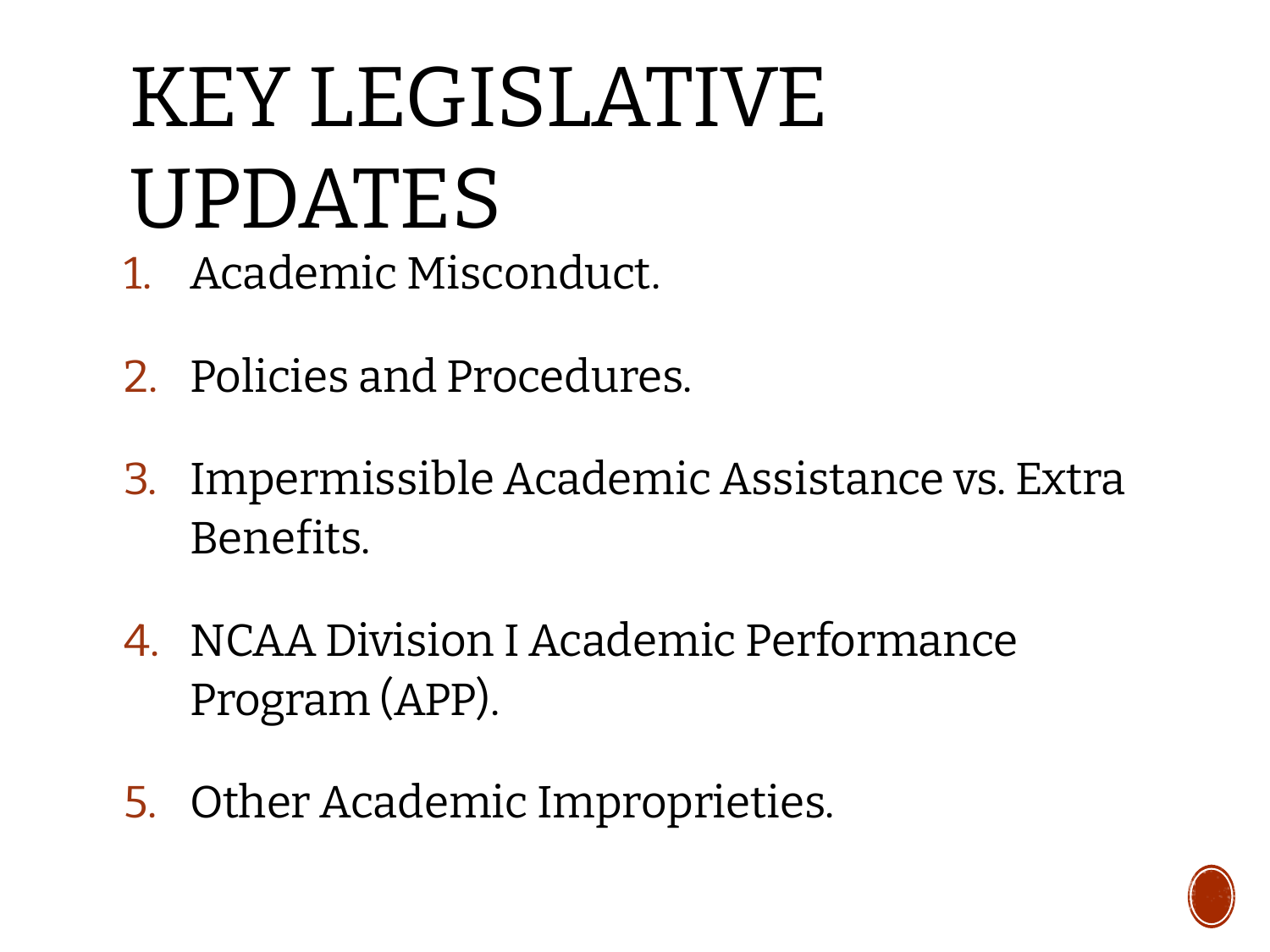

# Key legislative Updates
Academic Misconduct.

Policies and Procedures.

Impermissible Academic Assistance vs. Extra Benefits.

NCAA Division I Academic Performance Program (APP).

Other Academic Improprieties.